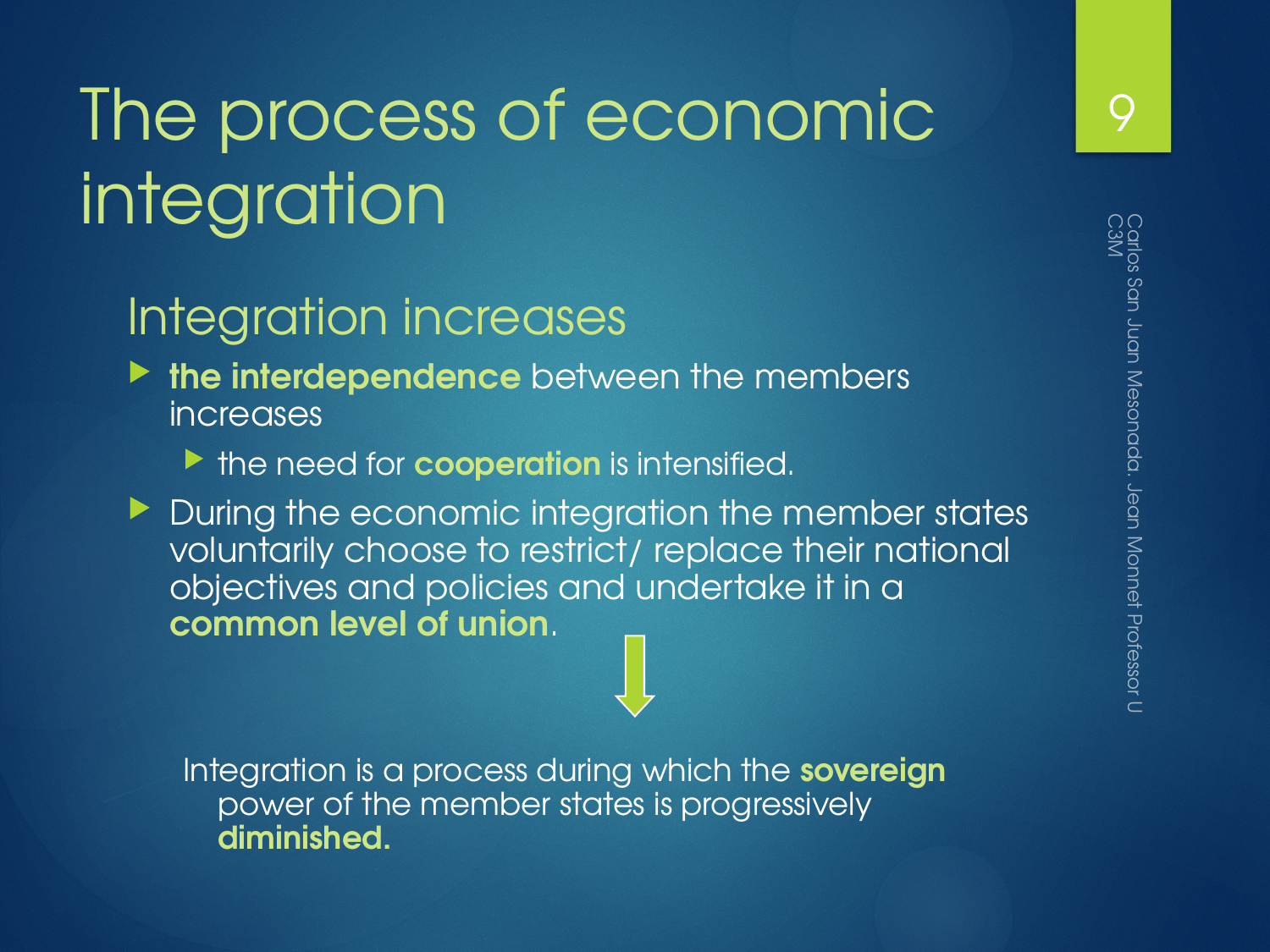

9
# The process of economic integration
Integration increases
the interdependence between the members increases
the need for cooperation is intensified.
During the economic integration the member states voluntarily choose to restrict/ replace their national objectives and policies and undertake it in a common level of union.

Integration is a process during which the sovereign power of the member states is progressively diminished.
Carlos San Juan Mesonada. Jean Monnet Professor UC3M